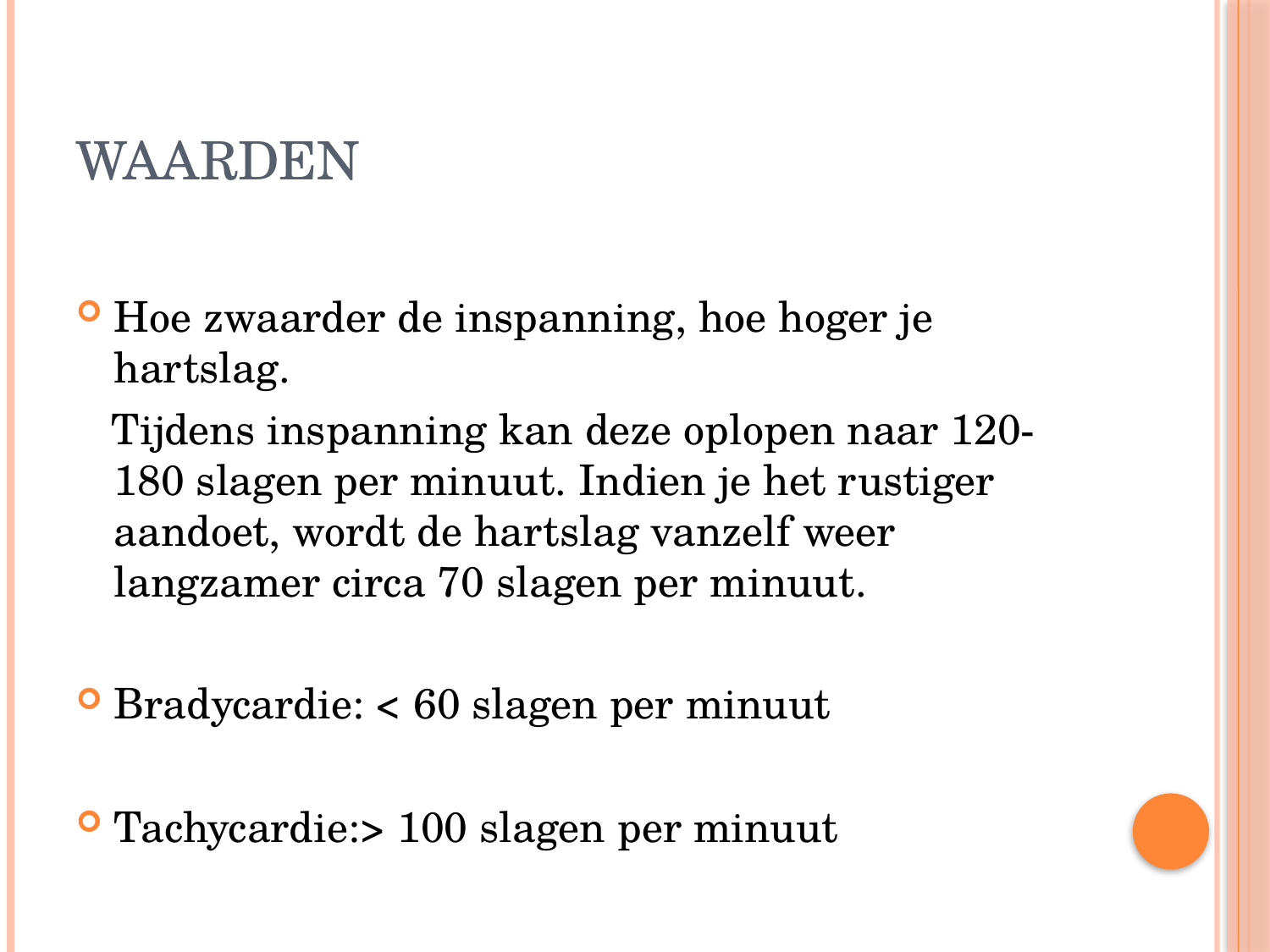

# waarden

Hoe zwaarder de inspanning, hoe hoger je hartslag.
   Tijdens inspanning kan deze oplopen naar 120-180 slagen per minuut. Indien je het rustiger aandoet, wordt de hartslag vanzelf weer langzamer circa 70 slagen per minuut.

Bradycardie: < 60 slagen per minuut

Tachycardie:> 100 slagen per minuut